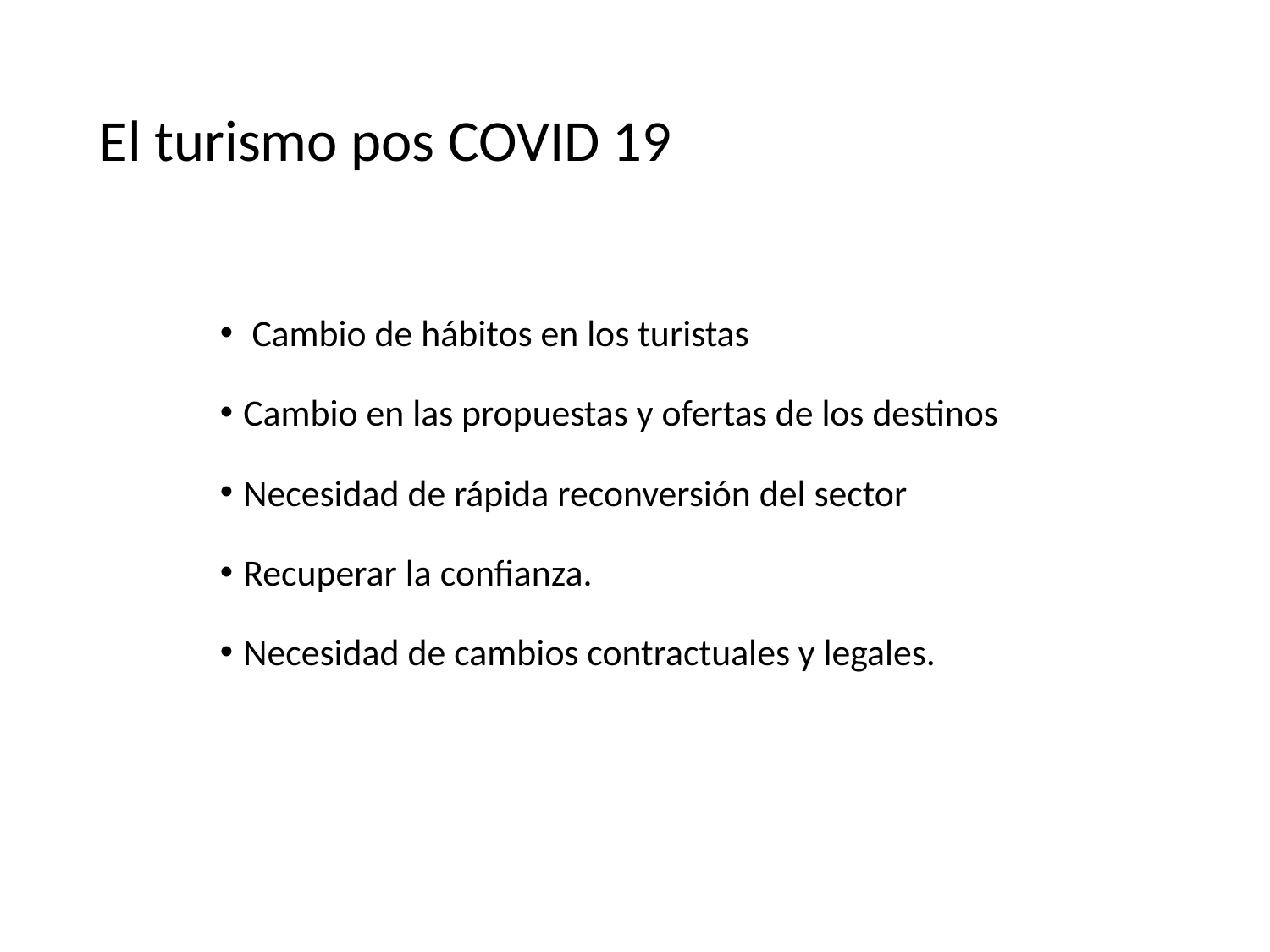

El turismo pos COVID 19
 Cambio de hábitos en los turistas
Cambio en las propuestas y ofertas de los destinos
Necesidad de rápida reconversión del sector
Recuperar la confianza.
Necesidad de cambios contractuales y legales.